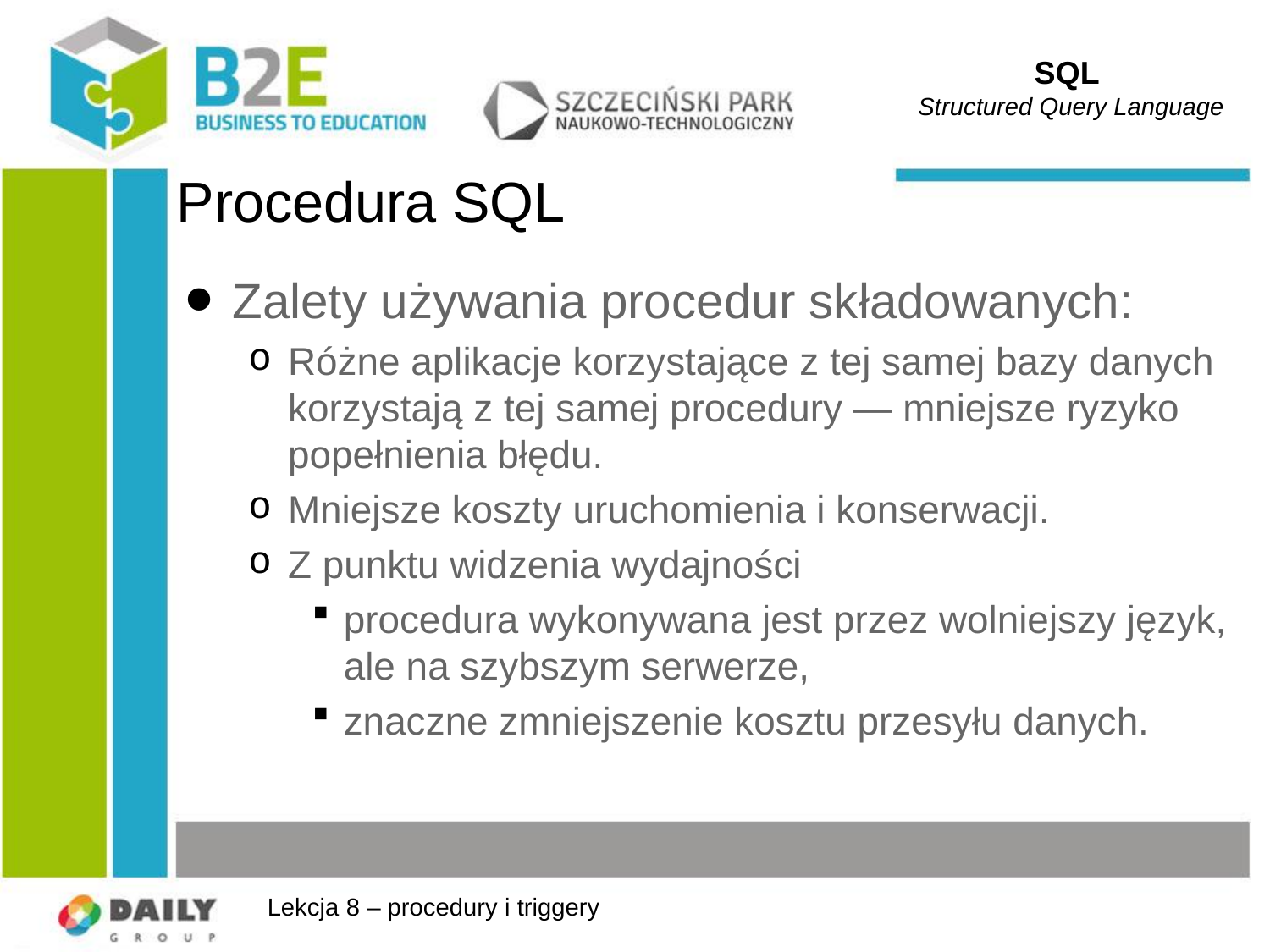

SQL
Structured Query Language
# Procedura SQL
Zalety używania procedur składowanych:
Różne aplikacje korzystające z tej samej bazy danych korzystają z tej samej procedury — mniejsze ryzyko popełnienia błędu.
Mniejsze koszty uruchomienia i konserwacji.
Z punktu widzenia wydajności
procedura wykonywana jest przez wolniejszy język, ale na szybszym serwerze,
znaczne zmniejszenie kosztu przesyłu danych.
Lekcja 8 – procedury i triggery